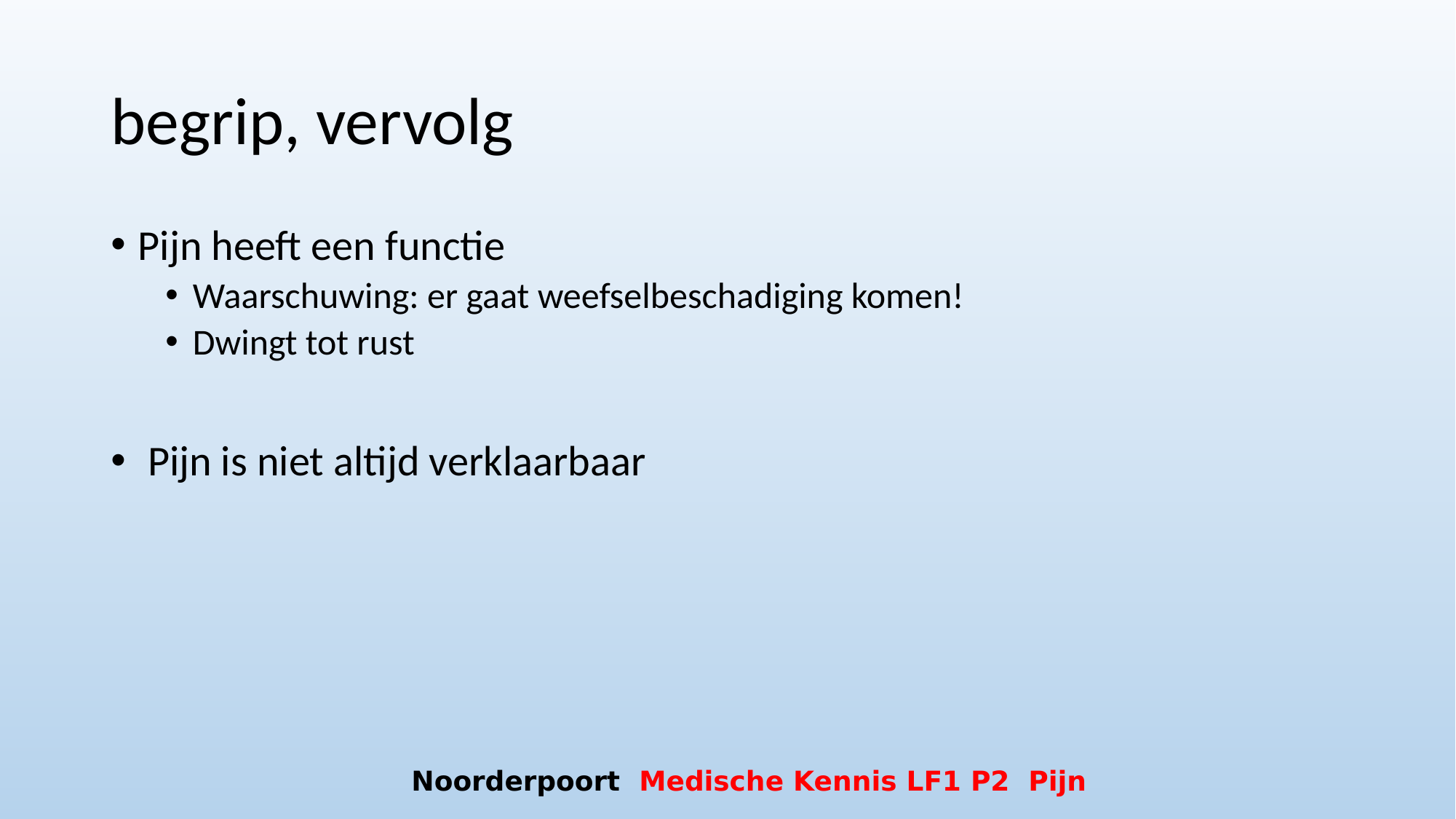

# begrip, vervolg
Pijn heeft een functie
Waarschuwing: er gaat weefselbeschadiging komen!
Dwingt tot rust

 Pijn is niet altijd verklaarbaar
Noorderpoort  Medische Kennis LF1 P2  Pijn